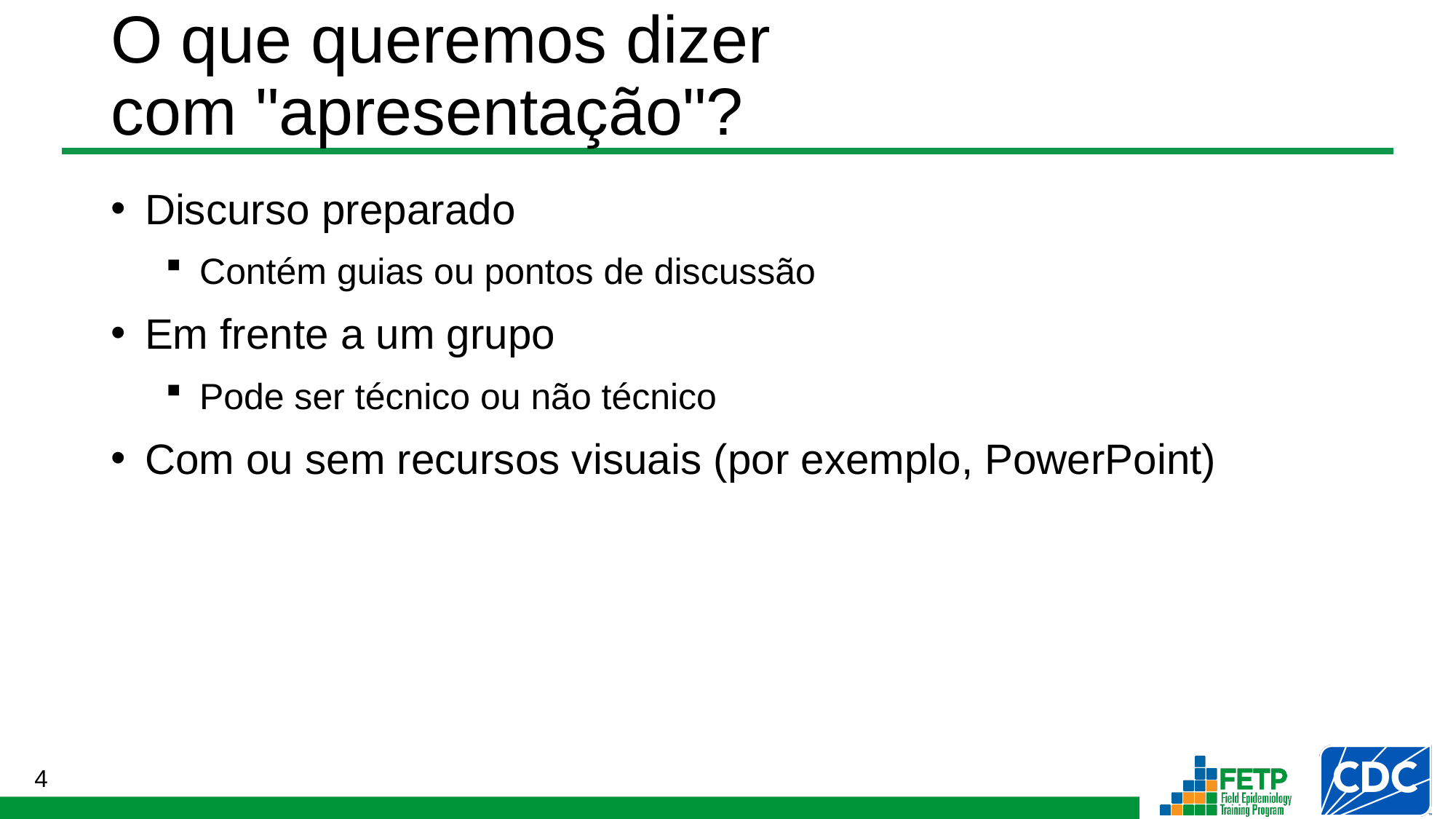

# O que queremos dizer com "apresentação"?
Discurso preparado
Contém guias ou pontos de discussão
Em frente a um grupo
Pode ser técnico ou não técnico
Com ou sem recursos visuais (por exemplo, PowerPoint)